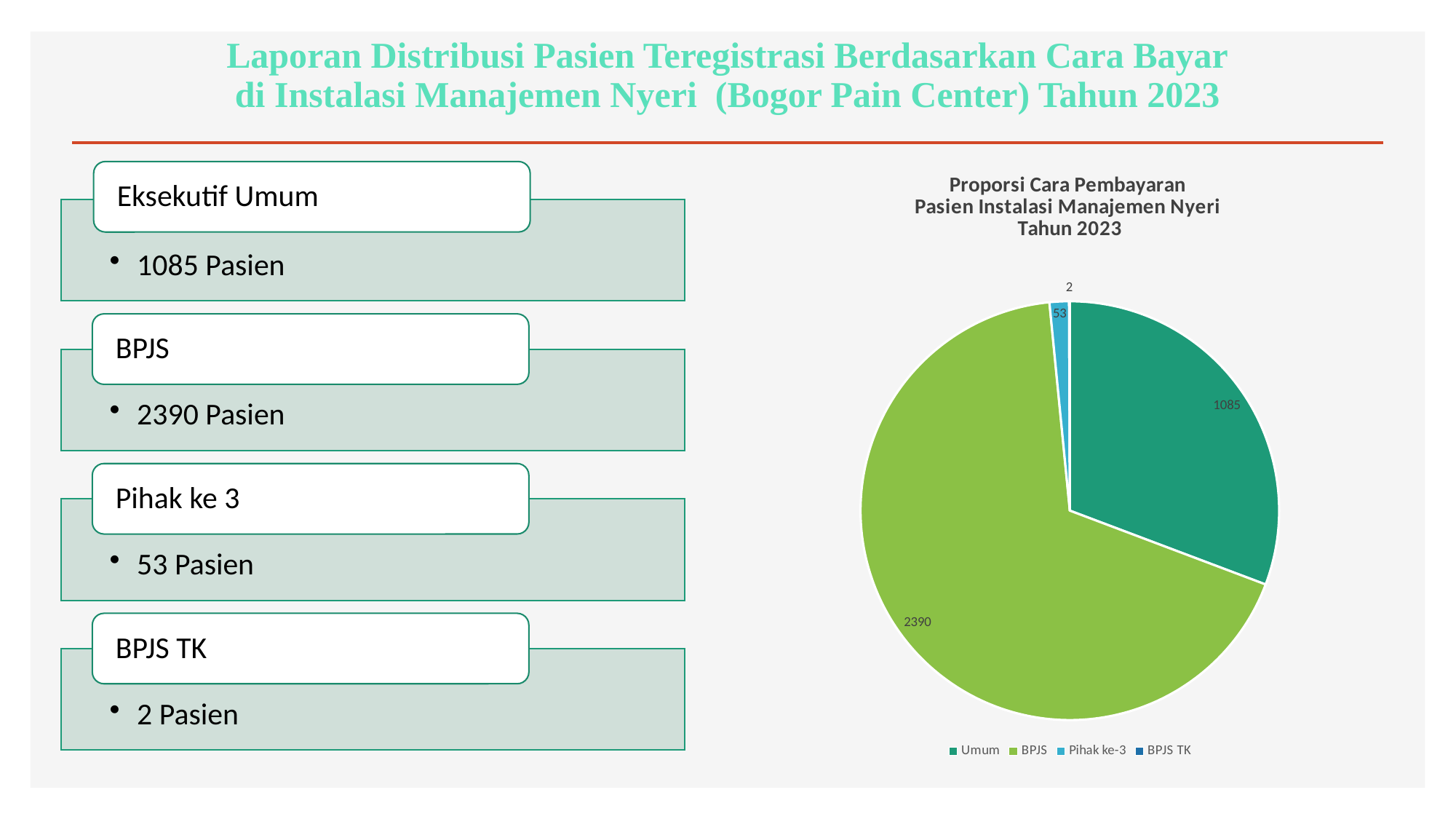

# Laporan Distribusi Pasien Teregistrasi Berdasarkan Cara Bayar di Instalasi Manajemen Nyeri  (Bogor Pain Center) Tahun 2023
1085 Pasien
Eksekutif Umum
2390 Pasien
BPJS
53 Pasien
Pihak ke 3
2 Pasien
BPJS TK

[unsupported chart]